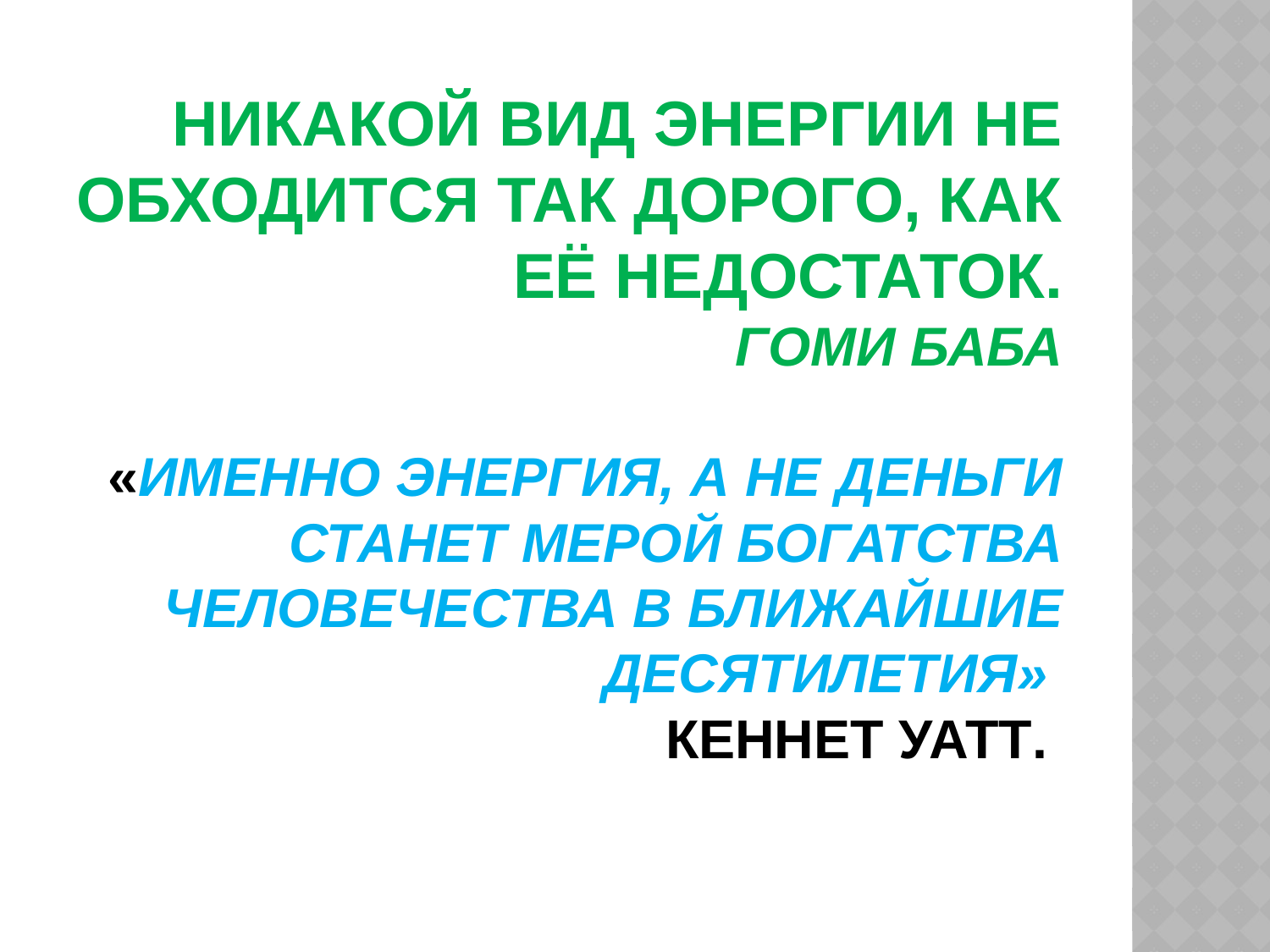

# Никакой вид энергии не обходится так дорого, как её недостаток. Гоми Баба «Именно энергия, а не деньги станет мерой богатства человечества в ближайшие десятилетия» Кеннет Уатт.